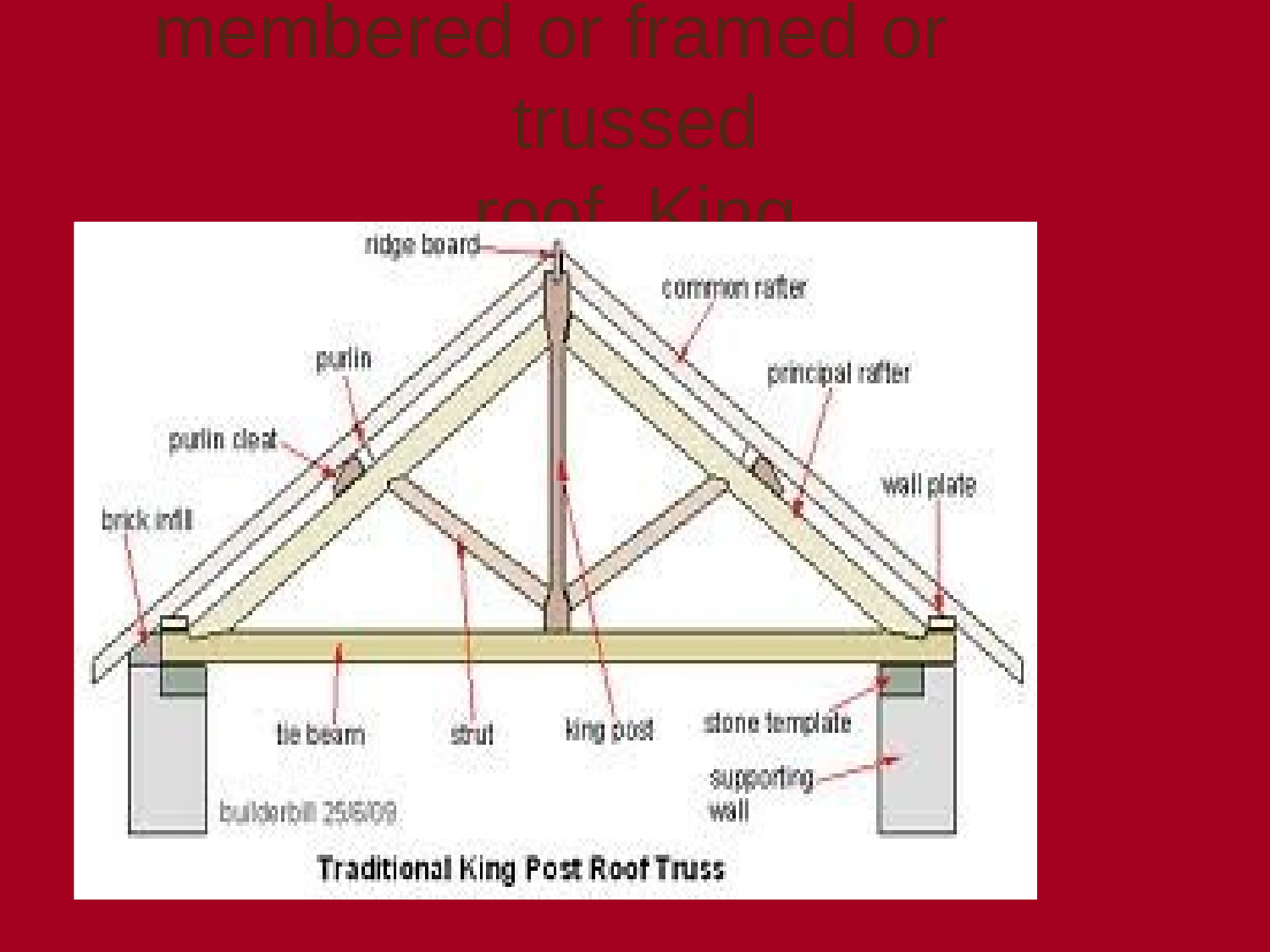

# Purlin roofs or triple membered or framed or
trussed roof  King post truss